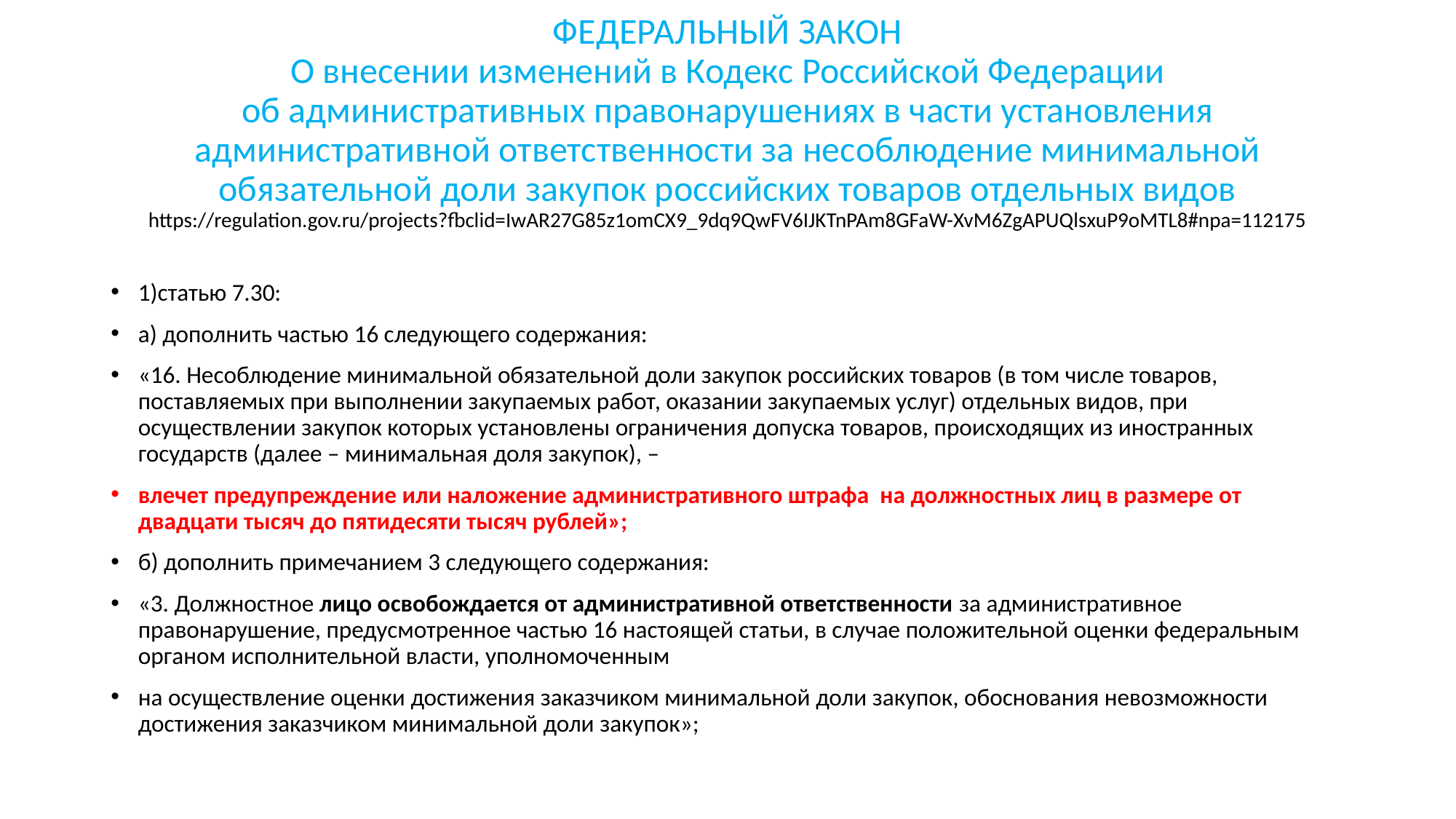

# ФЕДЕРАЛЬНЫЙ ЗАКОН О внесении изменений в Кодекс Российской Федерации ‎об административных правонарушениях в части установления административной ответственности за несоблюдение минимальной обязательной доли закупок российских товаров отдельных видов https://regulation.gov.ru/projects?fbclid=IwAR27G85z1omCX9_9dq9QwFV6IJKTnPAm8GFaW-XvM6ZgAPUQlsxuP9oMTL8#npa=112175
1)статью 7.30:
а) дополнить частью 16 следующего содержания:
«16. Несоблюдение минимальной обязательной доли закупок российских товаров (в том числе товаров, поставляемых при выполнении закупаемых работ, оказании закупаемых услуг) отдельных видов, ‎при осуществлении закупок которых установлены ограничения допуска товаров, происходящих из иностранных государств (далее – минимальная доля закупок), –
влечет предупреждение или наложение административного штрафа  ‎на должностных лиц в размере от двадцати тысяч до пятидесяти тысяч рублей»;
б) дополнить примечанием 3 следующего содержания:
«3. Должностное лицо освобождается от административной ответственности за административное правонарушение, предусмотренное частью 16 настоящей статьи, в случае положительной оценки федеральным органом исполнительной власти, уполномоченным
‎на осуществление оценки достижения заказчиком минимальной доли закупок, обоснования невозможности достижения заказчиком минимальной доли закупок»;